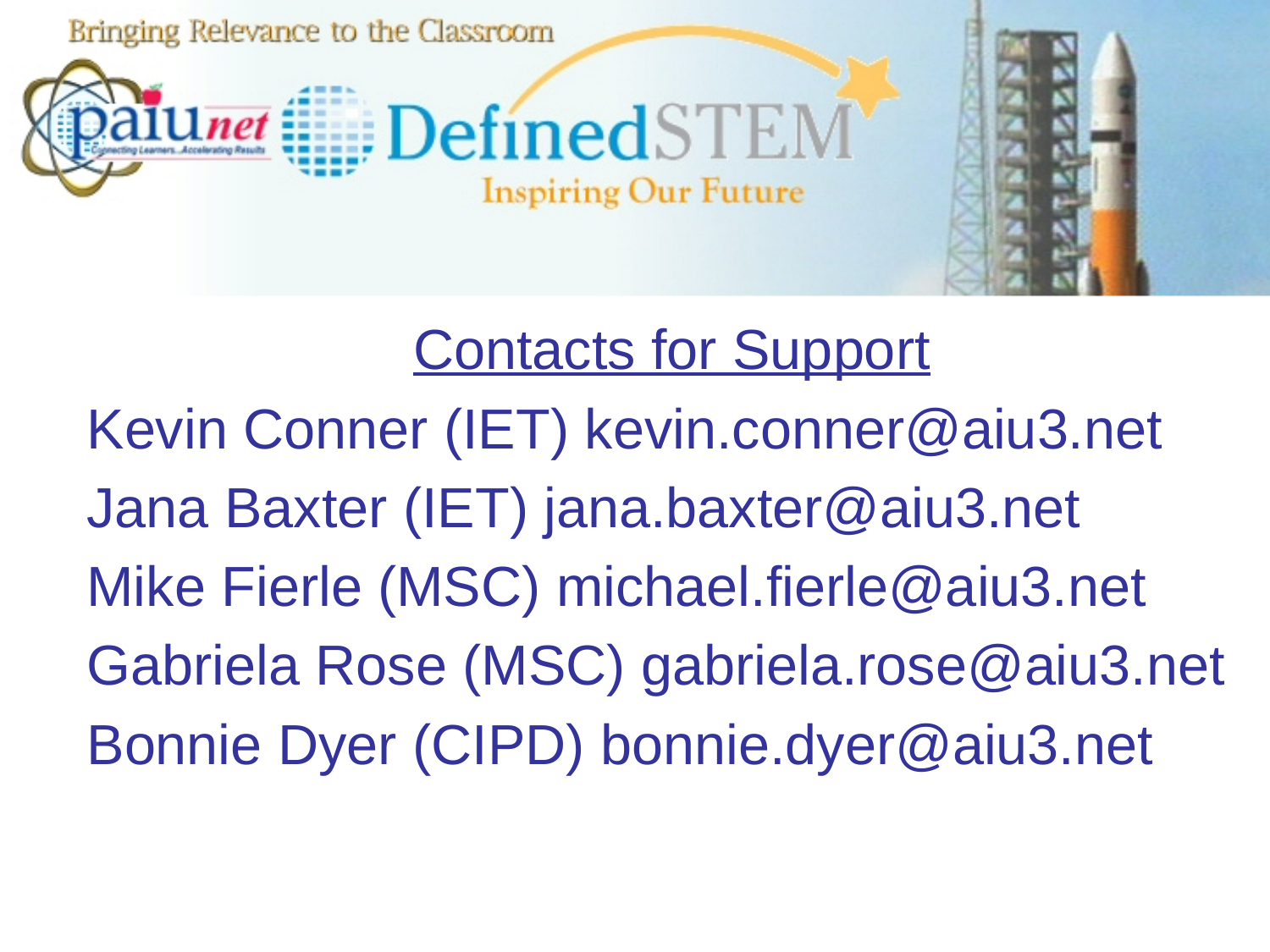

#
Contacts for Support
Kevin Conner (IET) kevin.conner@aiu3.net
Jana Baxter (IET) jana.baxter@aiu3.net
Mike Fierle (MSC) michael.fierle@aiu3.net
Gabriela Rose (MSC) gabriela.rose@aiu3.net
Bonnie Dyer (CIPD) bonnie.dyer@aiu3.net